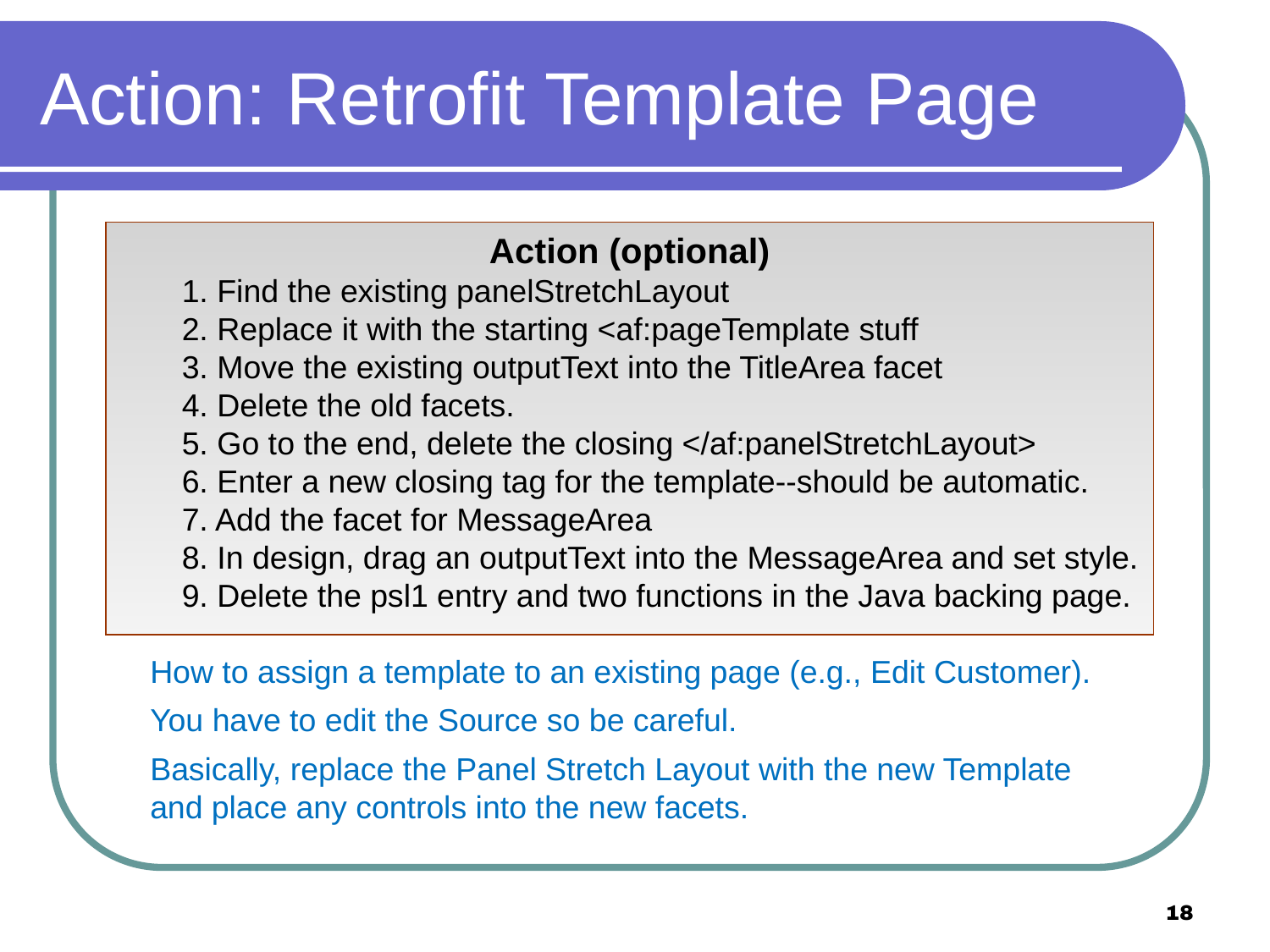

# Action: Retrofit Template Page
Action (optional)
	1. Find the existing panelStretchLayout
	2. Replace it with the starting <af:pageTemplate stuff
	3. Move the existing outputText into the TitleArea facet
	4. Delete the old facets.
	5. Go to the end, delete the closing </af:panelStretchLayout>
	6. Enter a new closing tag for the template--should be automatic.
	7. Add the facet for MessageArea
	8. In design, drag an outputText into the MessageArea and set style.
	9. Delete the psl1 entry and two functions in the Java backing page.

How to assign a template to an existing page (e.g., Edit Customer).
You have to edit the Source so be careful.
Basically, replace the Panel Stretch Layout with the new Template and place any controls into the new facets.
18